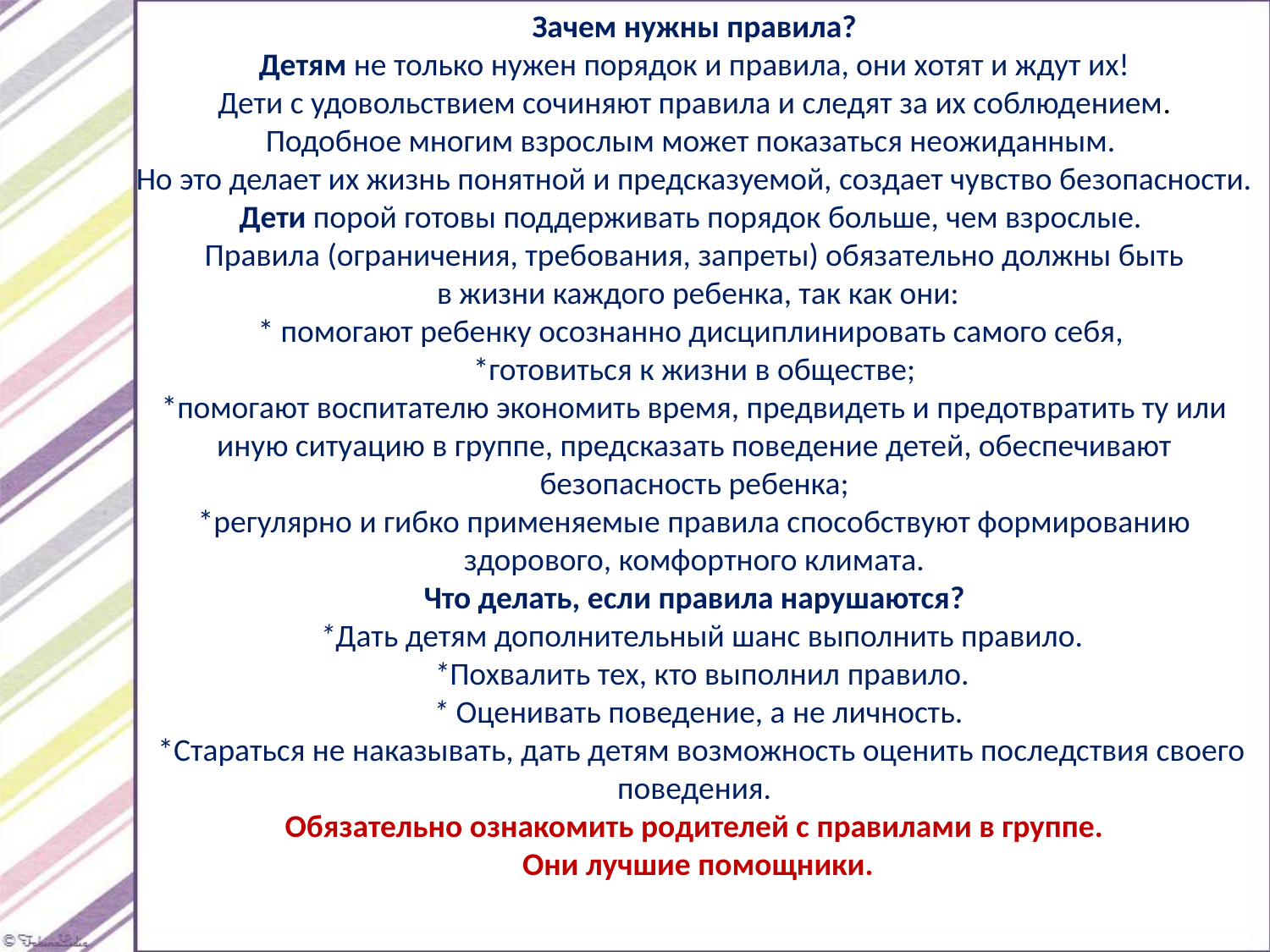

Зачем нужны правила?
Детям не только нужен порядок и правила, они хотят и ждут их!
 Дети с удовольствием сочиняют правила и следят за их соблюдением.
Подобное многим взрослым может показаться неожиданным.
Но это делает их жизнь понятной и предсказуемой, создает чувство безопасности.
Дети порой готовы поддерживать порядок больше, чем взрослые.
Правила (ограничения, требования, запреты) обязательно должны быть
 в жизни каждого ребенка, так как они:
* помогают ребенку осознанно дисциплинировать самого себя,
*готовиться к жизни в обществе;
*помогают воспитателю экономить время, предвидеть и предотвратить ту или иную ситуацию в группе, предсказать поведение детей, обеспечивают безопасность ребенка;
*регулярно и гибко применяемые правила способствуют формированию здорового, комфортного климата.
Что делать, если правила нарушаются?
  *Дать детям дополнительный шанс выполнить правило.
  *Похвалить тех, кто выполнил правило.
 * Оценивать поведение, а не личность.
  *Стараться не наказывать, дать детям возможность оценить последствия своего поведения.
Обязательно ознакомить родителей с правилами в группе.
 Они лучшие помощники.